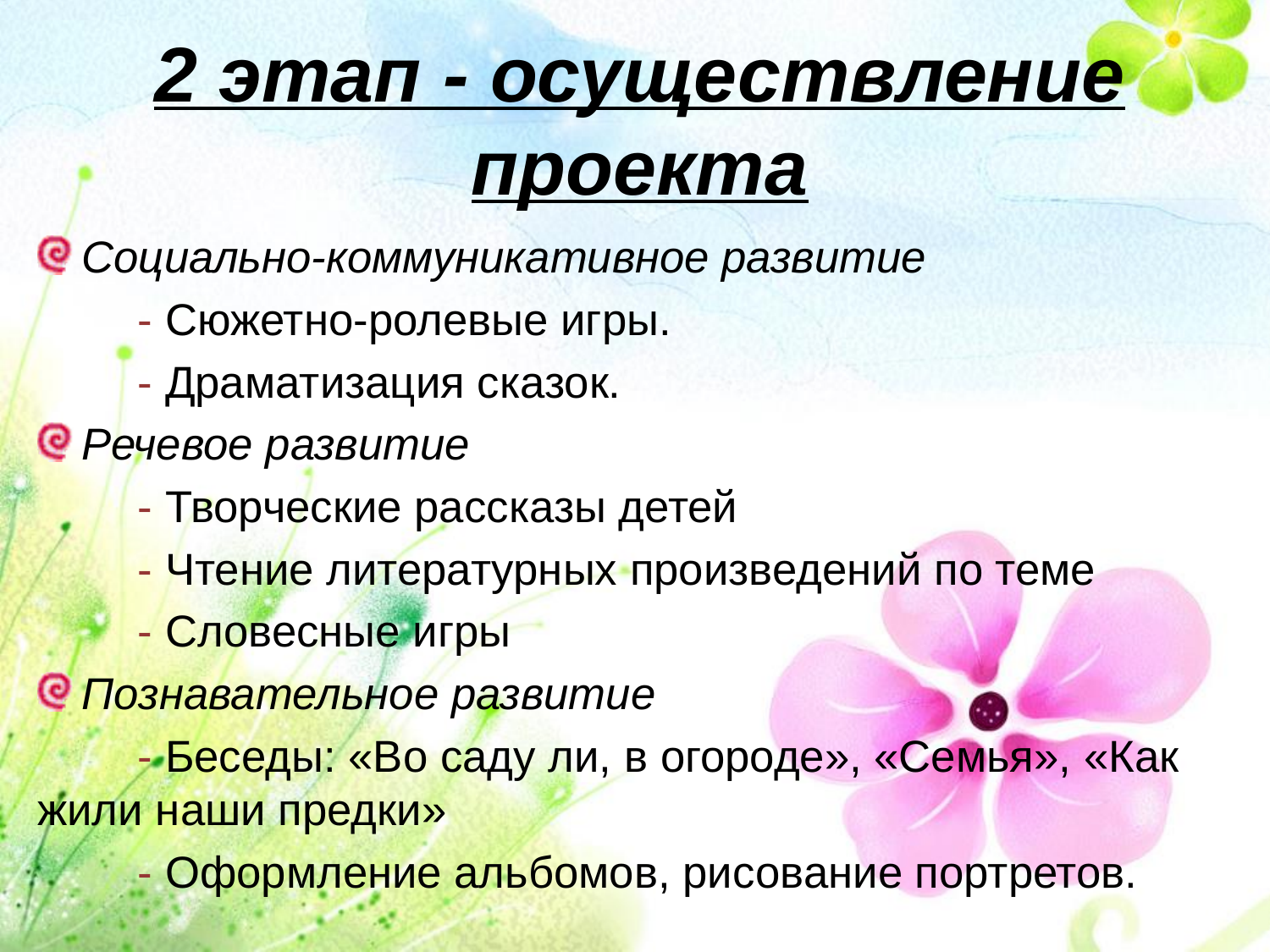

# 2 этап - осуществление проекта
Социально-коммуникативное развитие
	- Сюжетно-ролевые игры.
	- Драматизация сказок.
Речевое развитие
	- Творческие рассказы детей
	- Чтение литературных произведений по теме
	- Словесные игры
Познавательное развитие
	- Беседы: «Во саду ли, в огороде», «Семья», «Как жили наши предки»
	- Оформление альбомов, рисование портретов.